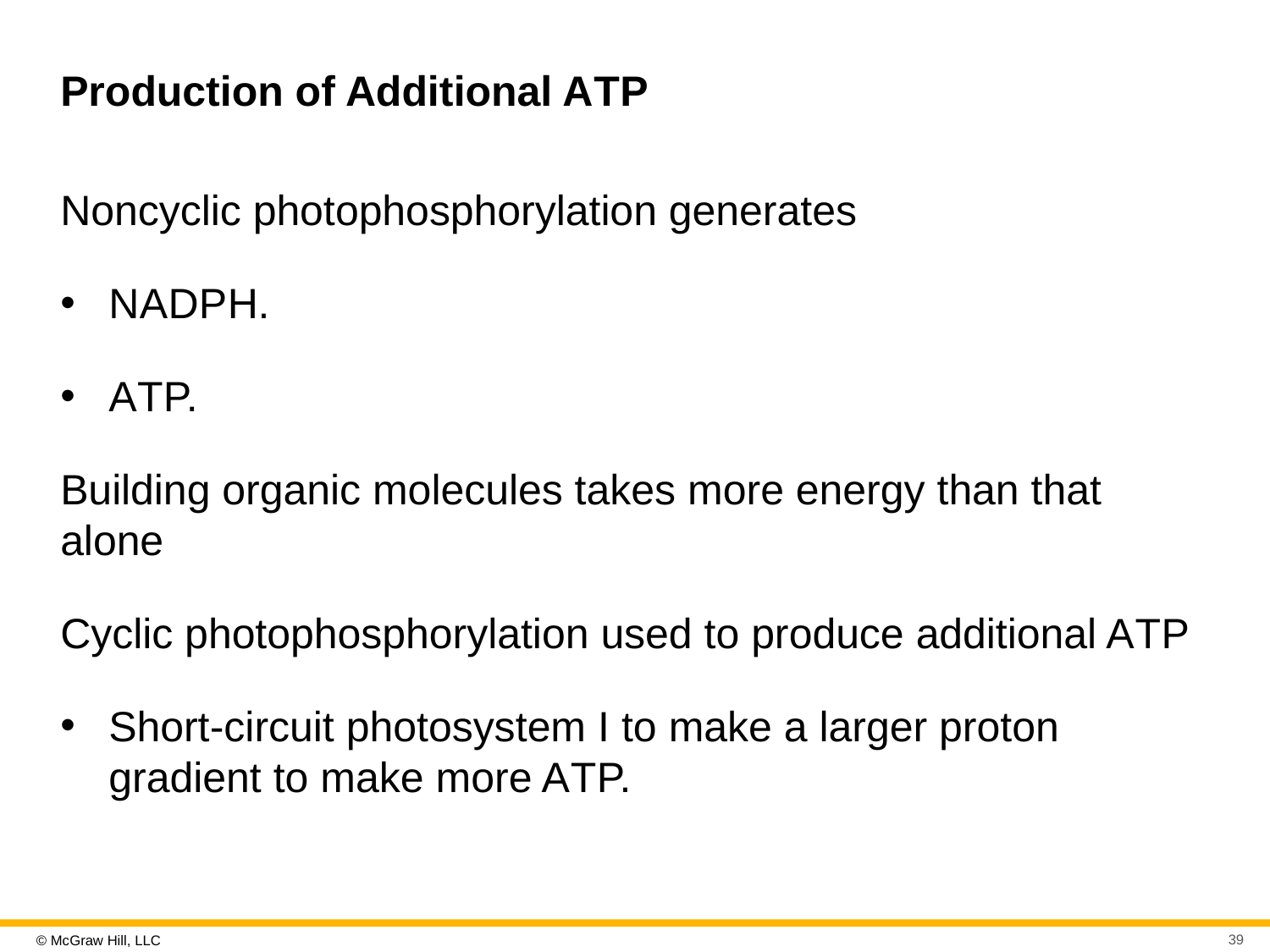

# Production of Additional A T P
Noncyclic photophosphorylation generates
N A D P H.
A T P.
Building organic molecules takes more energy than that alone
Cyclic photophosphorylation used to produce additional A T P
Short-circuit photosystem I to make a larger proton gradient to make more A T P.
39